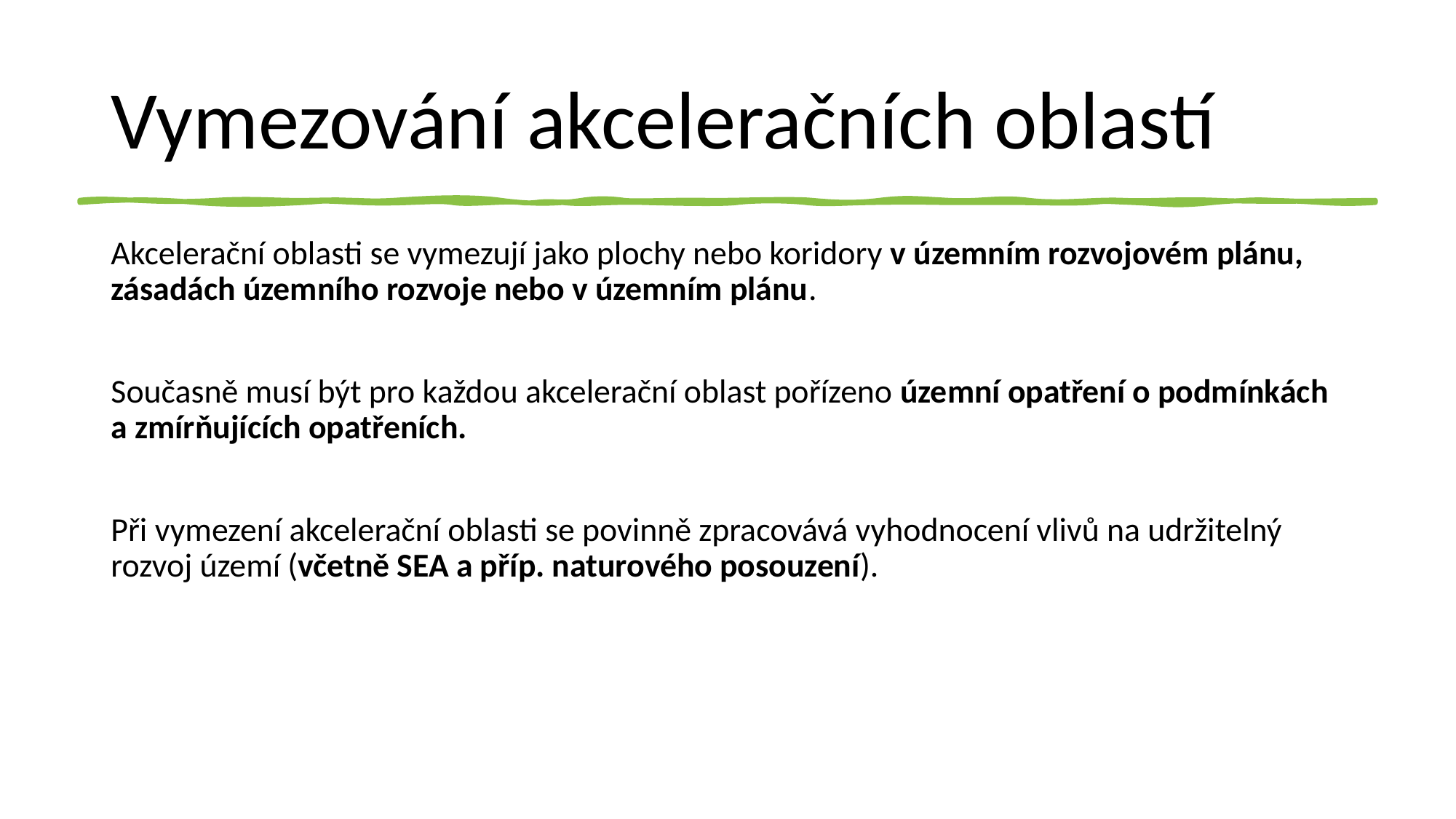

# Vymezování akceleračních oblastí

Akcelerační oblasti se vymezují jako plochy nebo koridory v územním rozvojovém plánu, zásadách územního rozvoje nebo v územním plánu.

Současně musí být pro každou akcelerační oblast pořízeno územní opatření o podmínkách a zmírňujících opatřeních.

Při vymezení akcelerační oblasti se povinně zpracovává vyhodnocení vlivů na udržitelný rozvoj území (včetně SEA a příp. naturového posouzení).